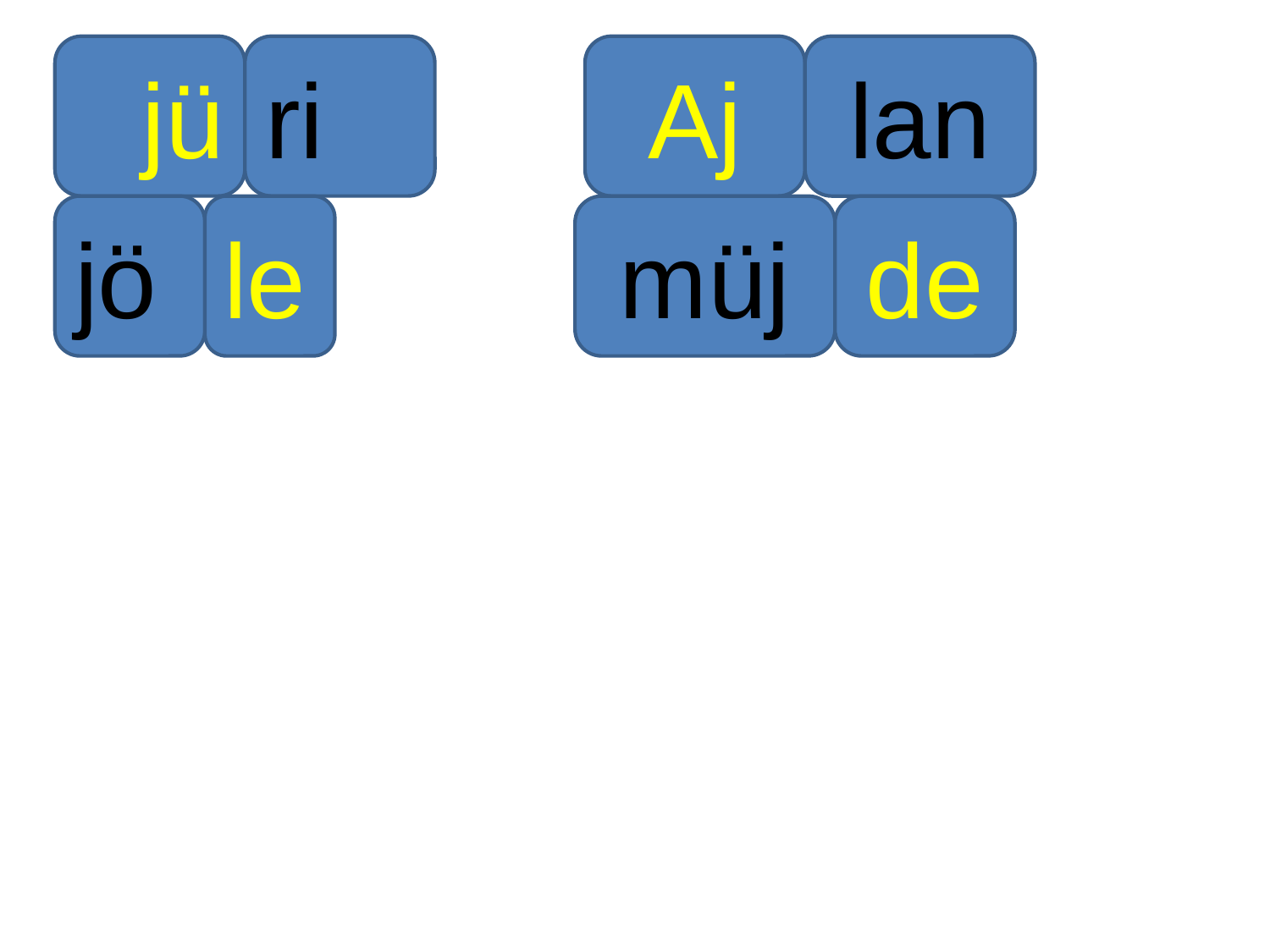

jü
ri
Aj
lan
jö
le
müj
de